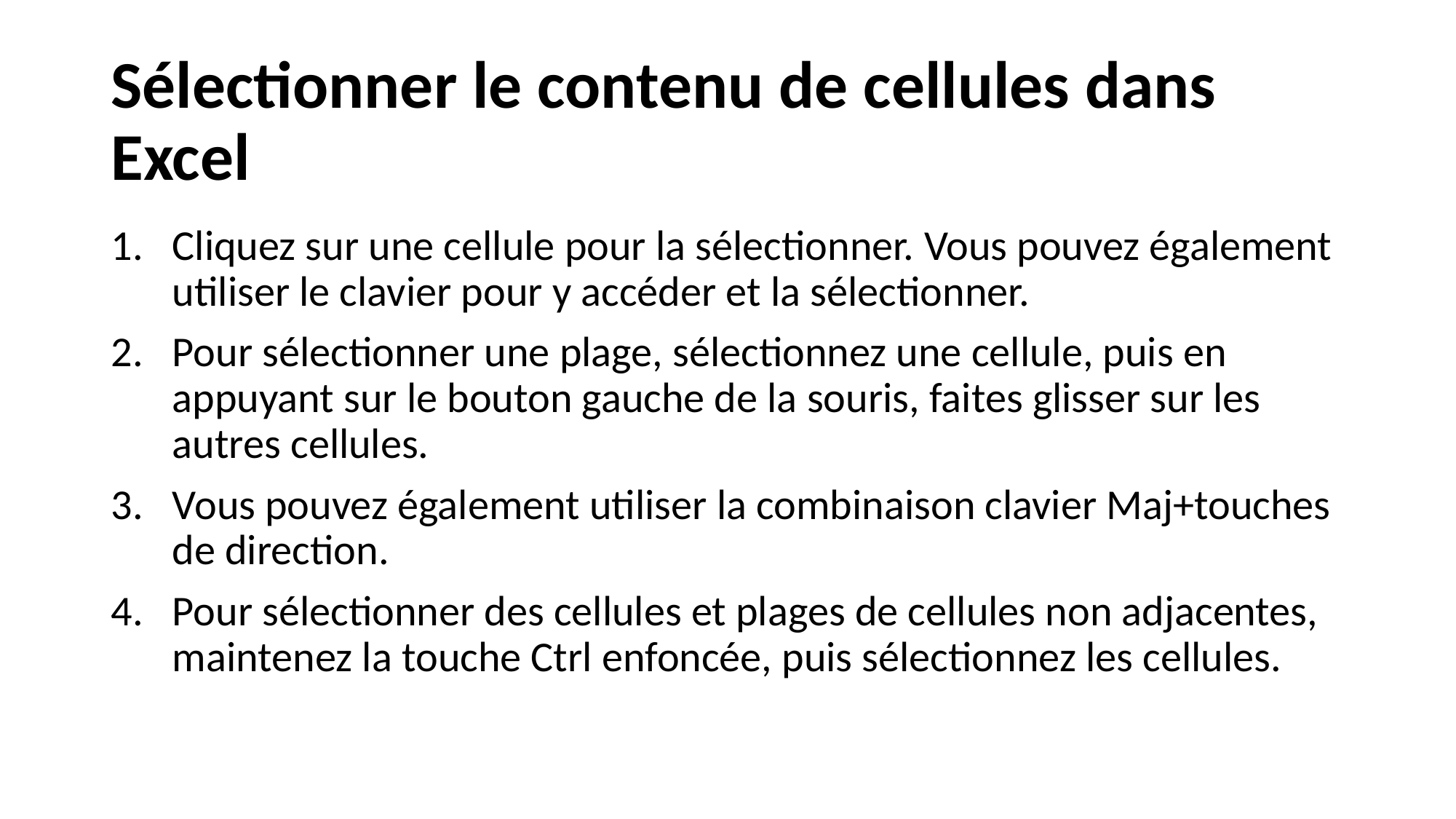

# Sélectionner le contenu de cellules dans Excel
Cliquez sur une cellule pour la sélectionner. Vous pouvez également utiliser le clavier pour y accéder et la sélectionner.
Pour sélectionner une plage, sélectionnez une cellule, puis en appuyant sur le bouton gauche de la souris, faites glisser sur les autres cellules.
Vous pouvez également utiliser la combinaison clavier Maj+touches de direction.
Pour sélectionner des cellules et plages de cellules non adjacentes, maintenez la touche Ctrl enfoncée, puis sélectionnez les cellules.